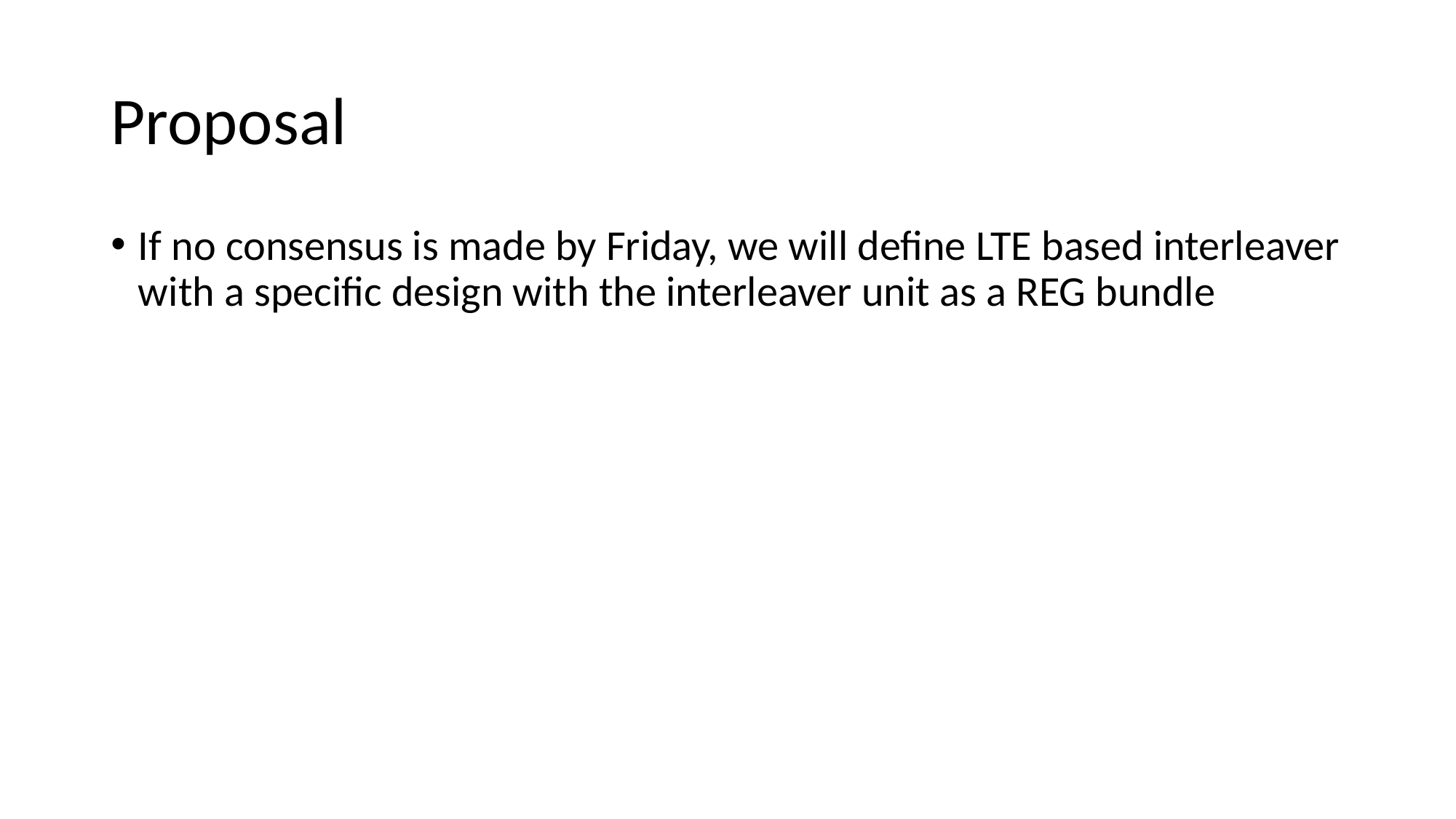

# Proposal
If no consensus is made by Friday, we will define LTE based interleaver with a specific design with the interleaver unit as a REG bundle